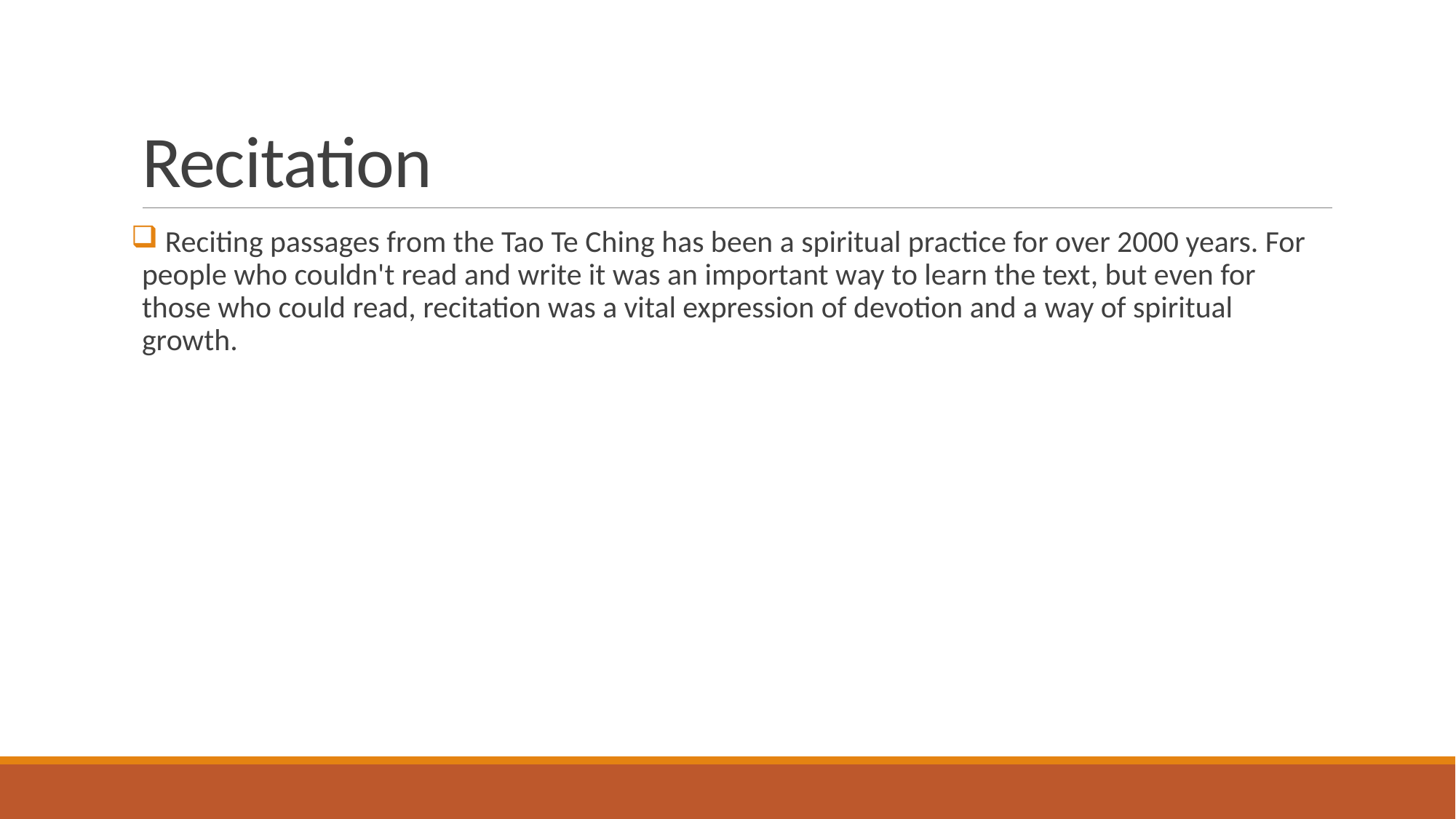

# Recitation
 Reciting passages from the Tao Te Ching has been a spiritual practice for over 2000 years. For people who couldn't read and write it was an important way to learn the text, but even for those who could read, recitation was a vital expression of devotion and a way of spiritual growth.